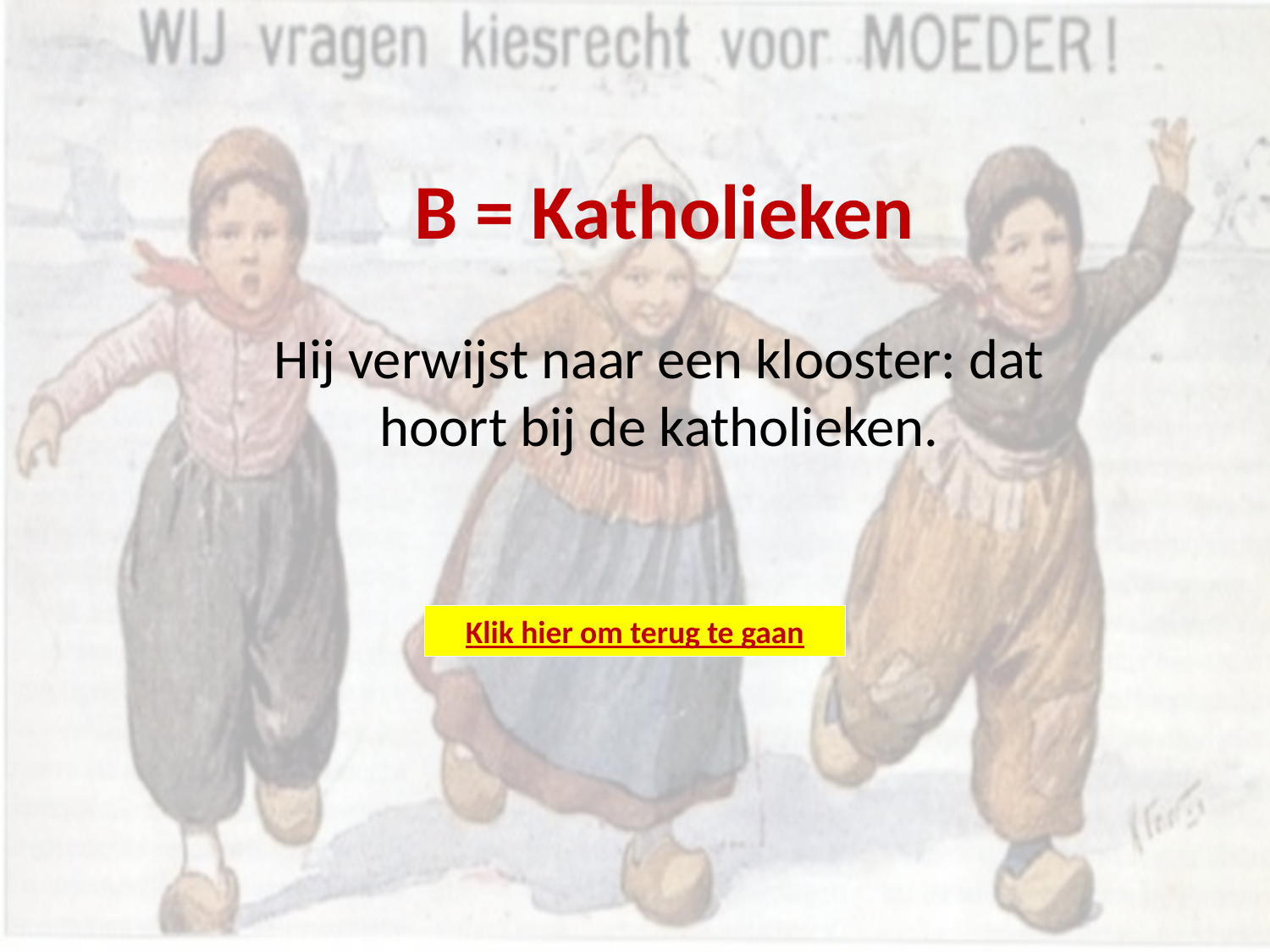

# B = Katholieken
Hij verwijst naar een klooster: dat hoort bij de katholieken.
Klik hier om terug te gaan